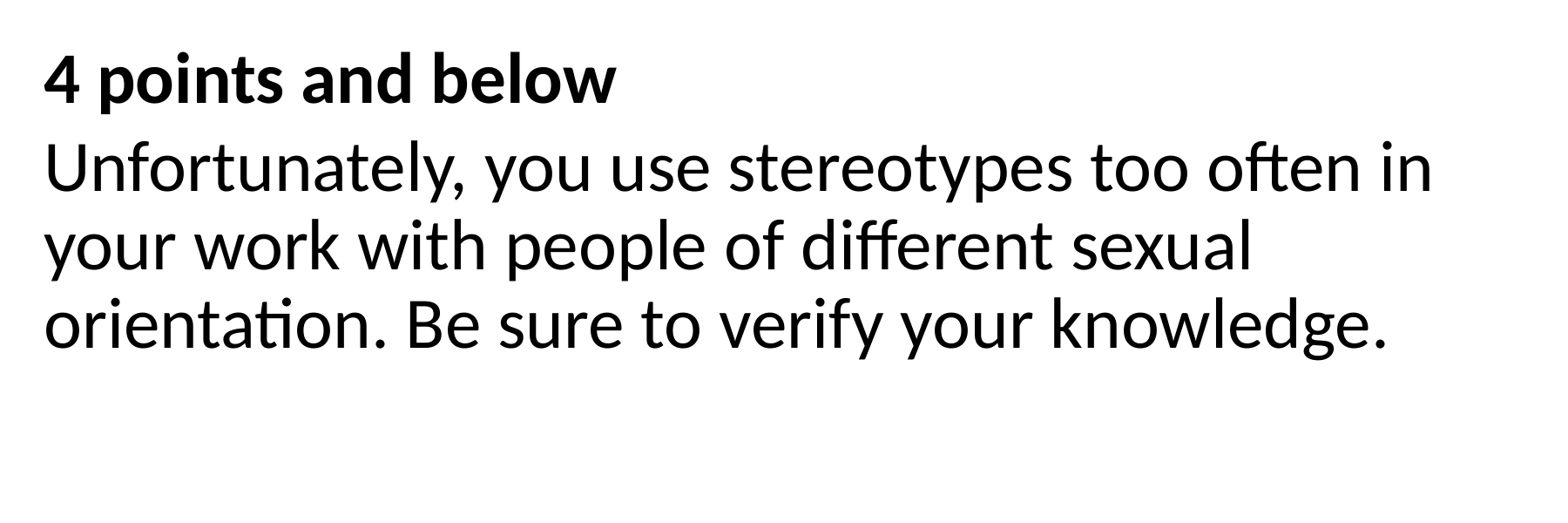

4 points and below
Unfortunately, you use stereotypes too often in your work with people of different sexual orientation. Be sure to verify your knowledge.